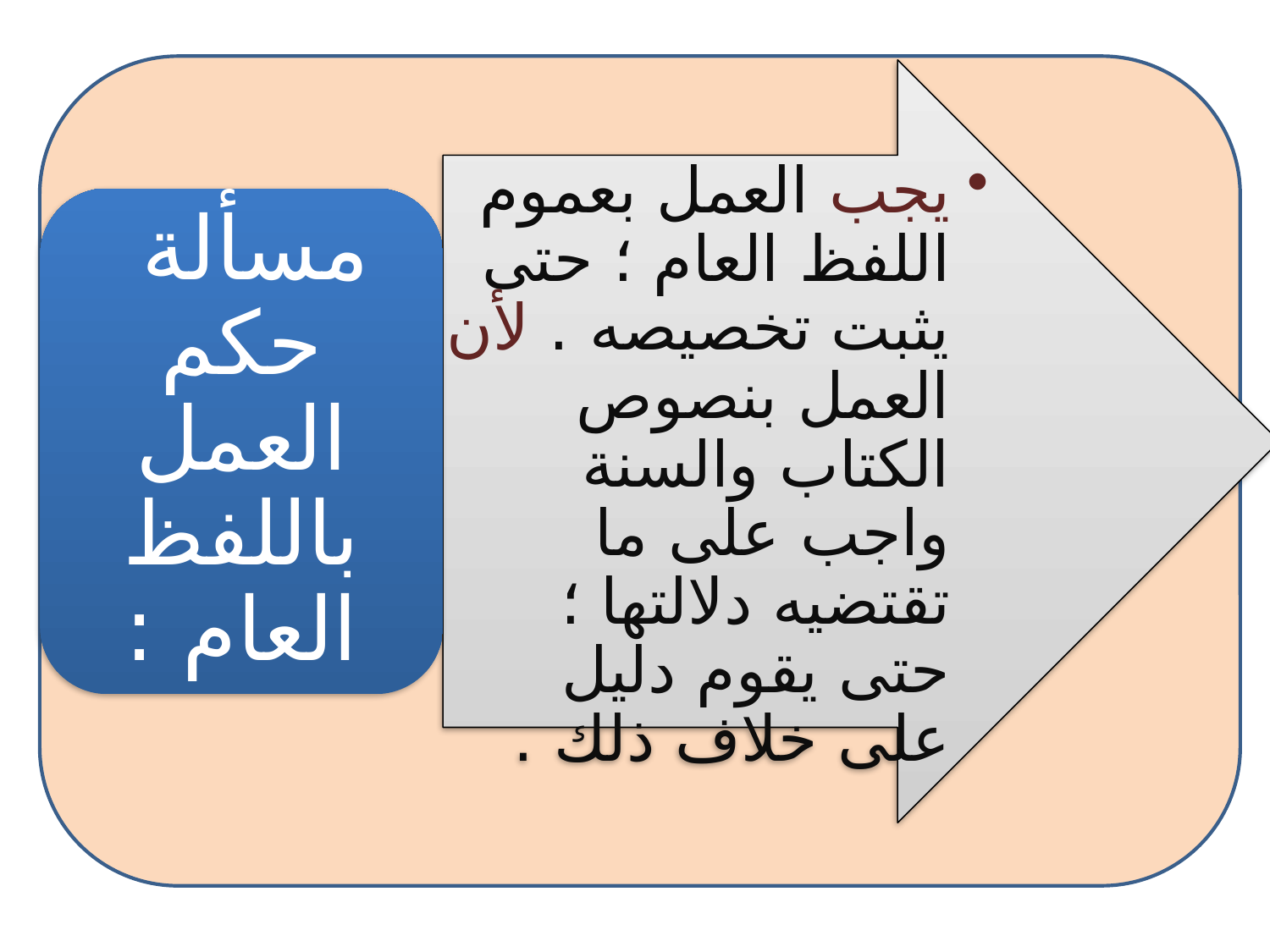

يجب العمل بعموم اللفظ العام ؛ حتى يثبت تخصيصه . لأن العمل بنصوص الكتاب والسنة واجب على ما تقتضيه دلالتها ؛ حتى يقوم دليل على خلاف ذلك .
مسألة  حكم العمل باللفظ العام :